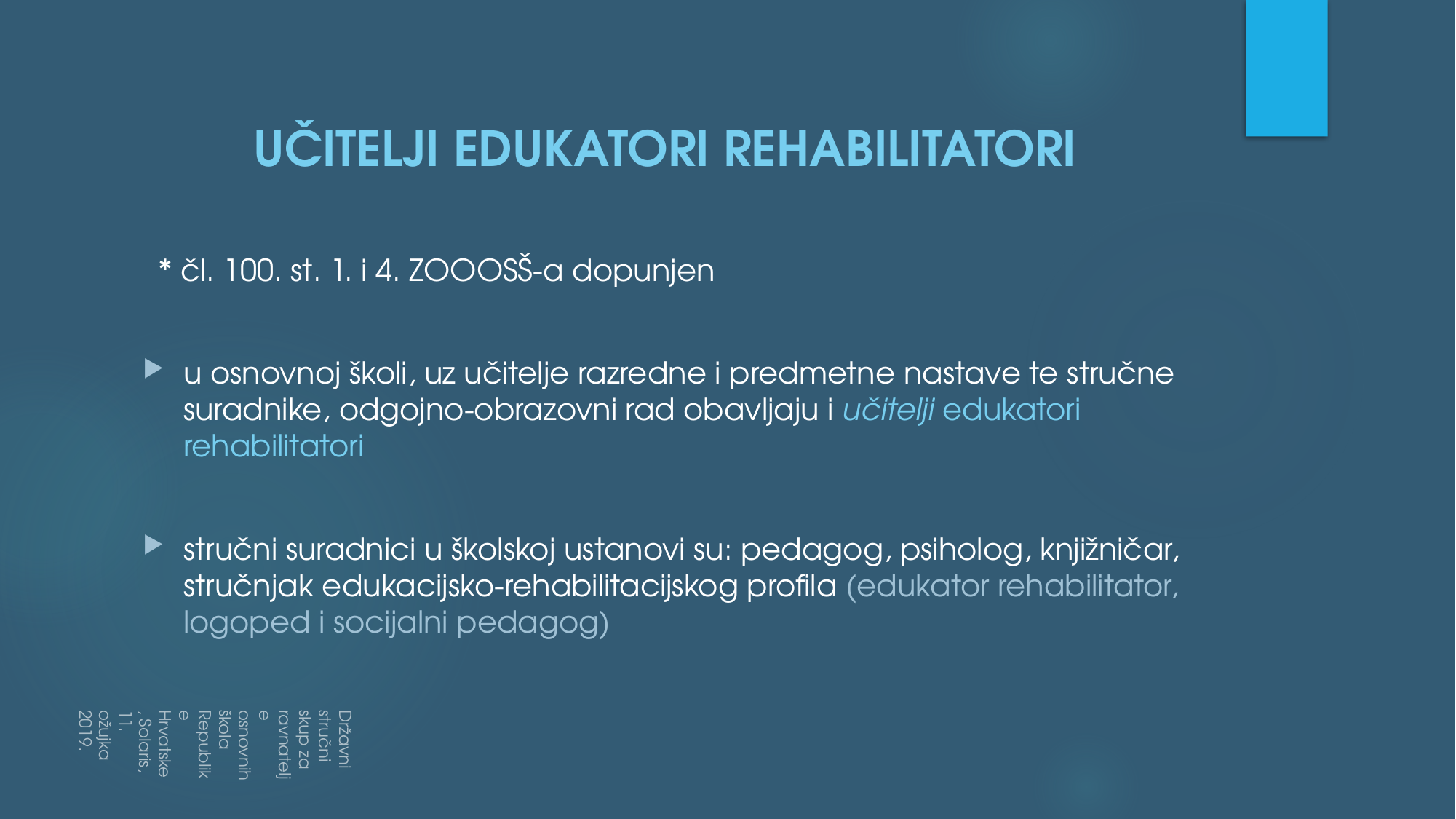

Državni stručni skup za ravnatelje osnovnih škola Republike Hrvatske, Solaris, 11. ožujka 2019.
# UČITELJI EDUKATORI REHABILITATORI
  * čl. 100. st. 1. i 4. ZOOOSŠ-a dopunjen

u osnovnoj školi, uz učitelje razredne i predmetne nastave te stručne suradnike, odgojno-obrazovni rad obavljaju i učitelji edukatori rehabilitatori

stručni suradnici u školskoj ustanovi su: pedagog, psiholog, knjižničar, stručnjak edukacijsko-rehabilitacijskog profila (edukator rehabilitator, logoped i socijalni pedagog)